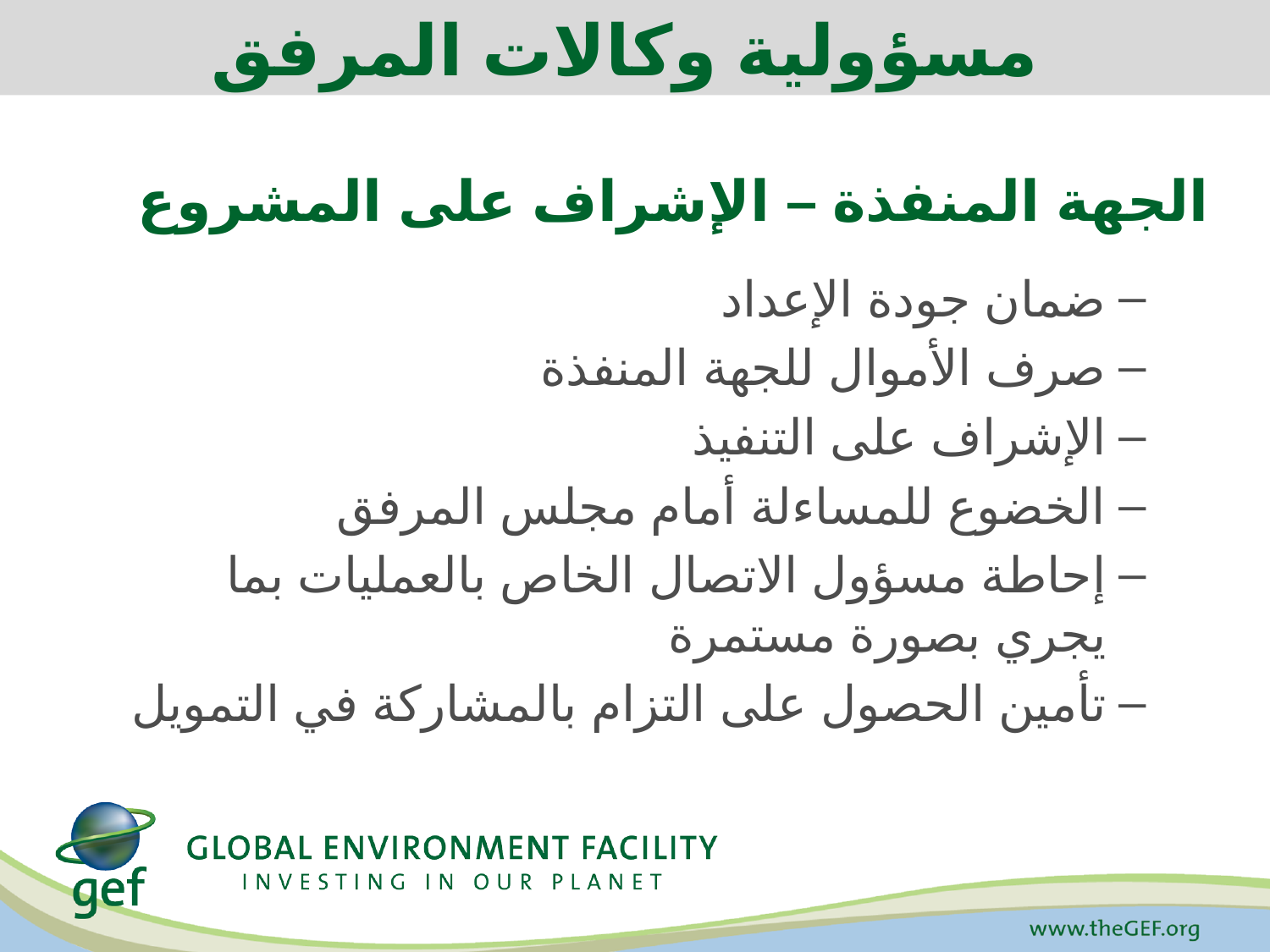

مسؤولية وكالات المرفق
الجهة المنفذة – الإشراف على المشروع

ضمان جودة الإعداد
صرف الأموال للجهة المنفذة
الإشراف على التنفيذ
الخضوع للمساءلة أمام مجلس المرفق
إحاطة مسؤول الاتصال الخاص بالعمليات بما يجري بصورة مستمرة
تأمين الحصول على التزام بالمشاركة في التمويل